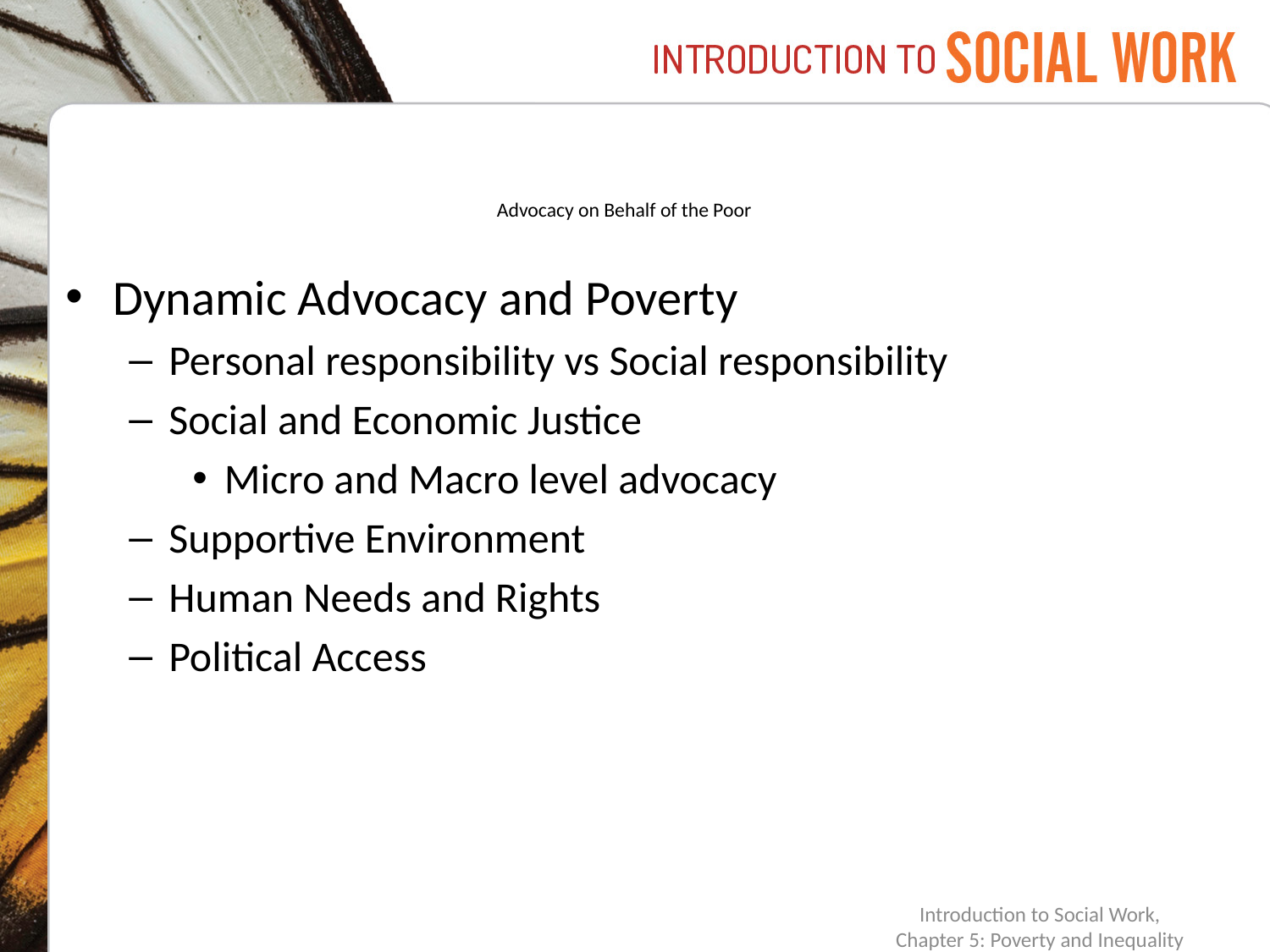

# Advocacy on Behalf of the Poor

Dynamic Advocacy and Poverty
Personal responsibility vs Social responsibility
Social and Economic Justice
Micro and Macro level advocacy
Supportive Environment
Human Needs and Rights
Political Access

Introduction to Social Work,
Chapter 5: Poverty and Inequality